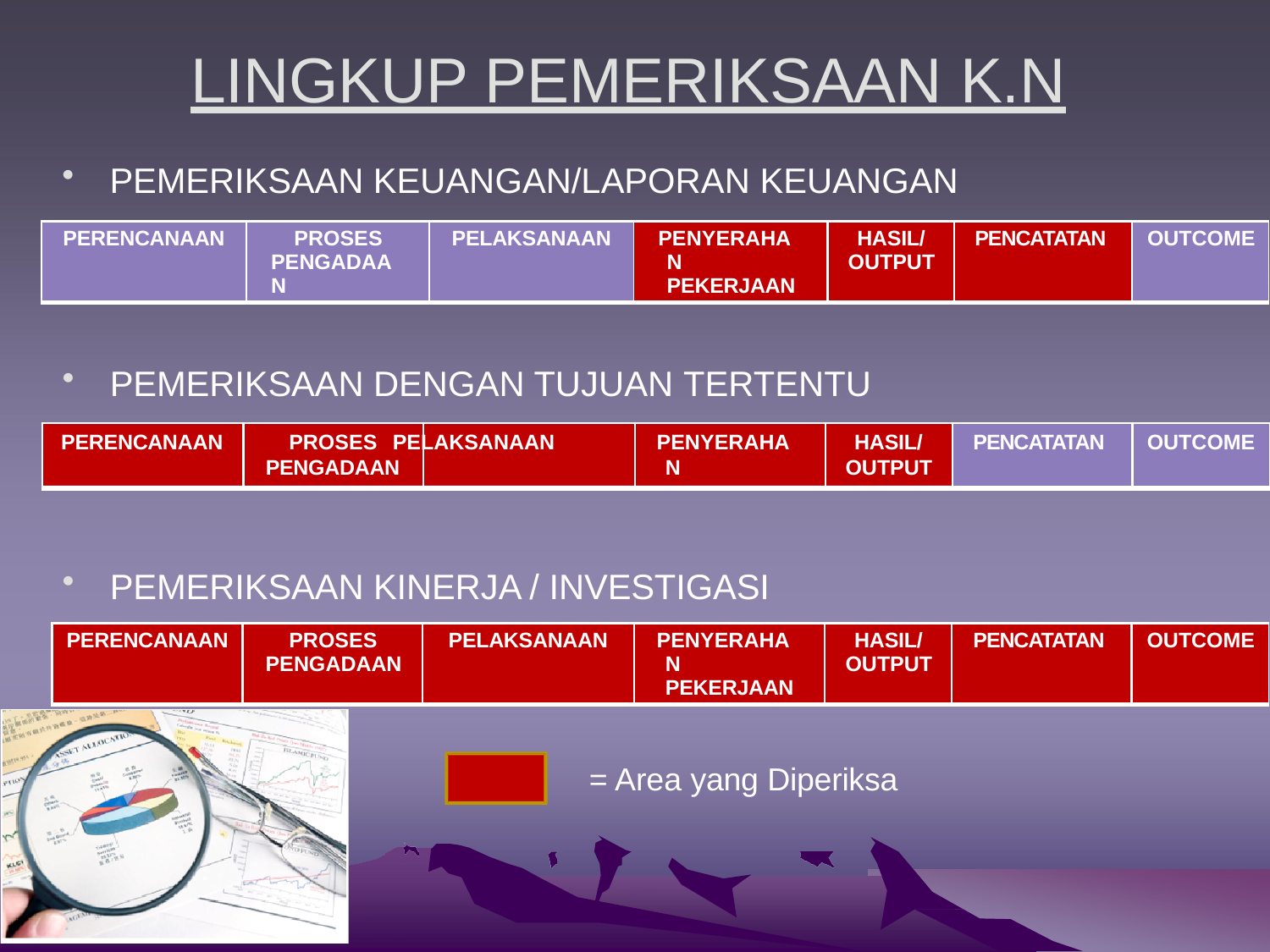

# LINGKUP PEMERIKSAAN K.N
PEMERIKSAAN KEUANGAN/LAPORAN KEUANGAN
| PERENCANAAN | PROSES PENGADAAN | PELAKSANAAN | PENYERAHAN PEKERJAAN | HASIL/ OUTPUT | PENCATATAN | OUTCOME |
| --- | --- | --- | --- | --- | --- | --- |
PEMERIKSAAN DENGAN TUJUAN TERTENTU

PERENCANAAN
PROSES	PELAKSANAAN  PENGADAAN
PENYERAHAN  PEKERJAAN
HASIL/  OUTPUT
PENCATATAN
OUTCOME

PEMERIKSAAN KINERJA / INVESTIGASI
| PERENCANAAN | PROSES PENGADAAN | PELAKSANAAN | PENYERAHAN PEKERJAAN | HASIL/ OUTPUT | PENCATATAN | OUTCOME |
| --- | --- | --- | --- | --- | --- | --- |

= Area yang Diperiksa